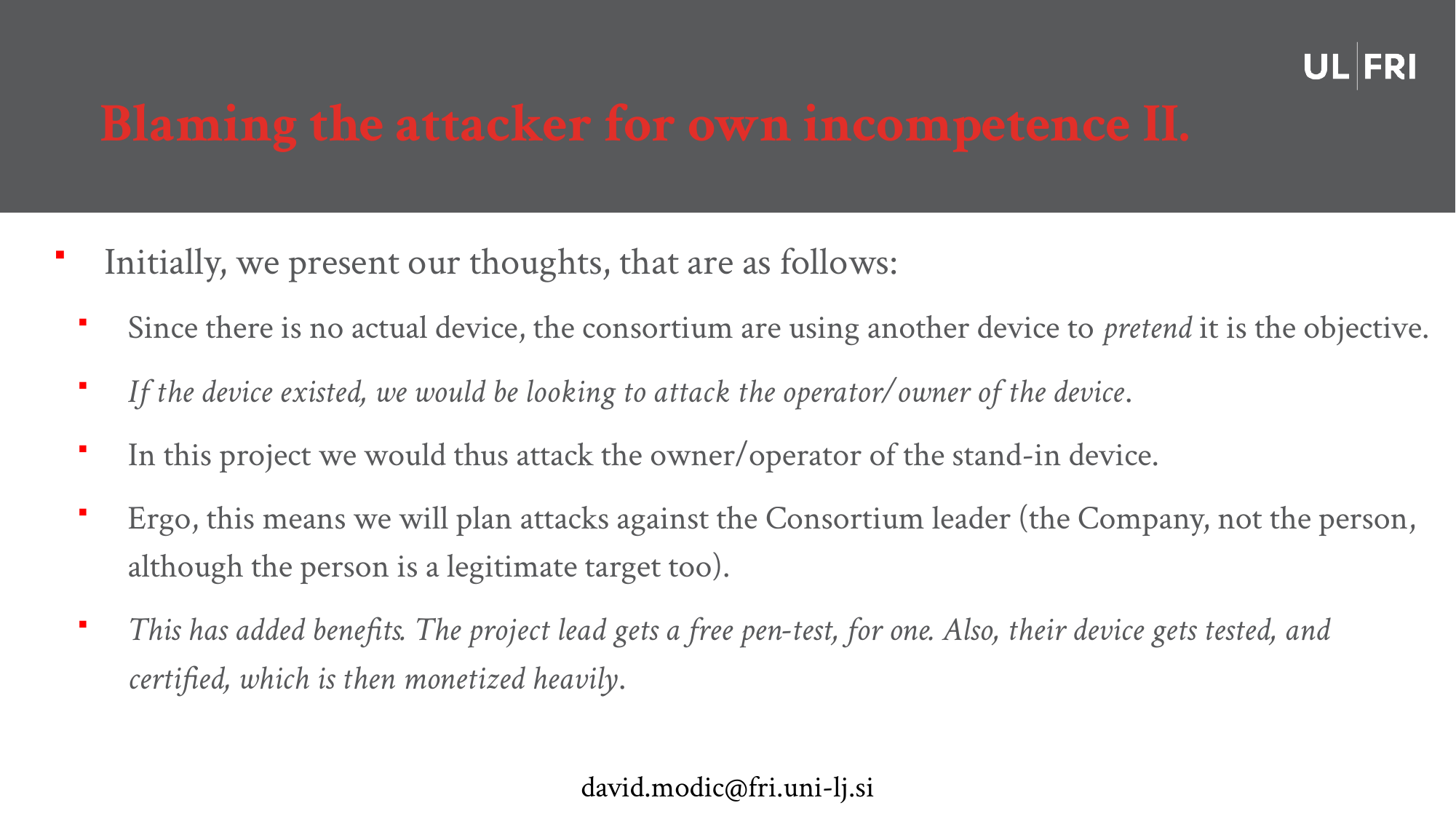

# Blaming the attacker for own incompetence II.
Initially, we present our thoughts, that are as follows:
Since there is no actual device, the consortium are using another device to pretend it is the objective.
If the device existed, we would be looking to attack the operator/owner of the device.
In this project we would thus attack the owner/operator of the stand-in device.
Ergo, this means we will plan attacks against the Consortium leader (the Company, not the person, although the person is a legitimate target too).
This has added benefits. The project lead gets a free pen-test, for one. Also, their device gets tested, and certified, which is then monetized heavily.

6
david.modic@fri.uni-lj.si